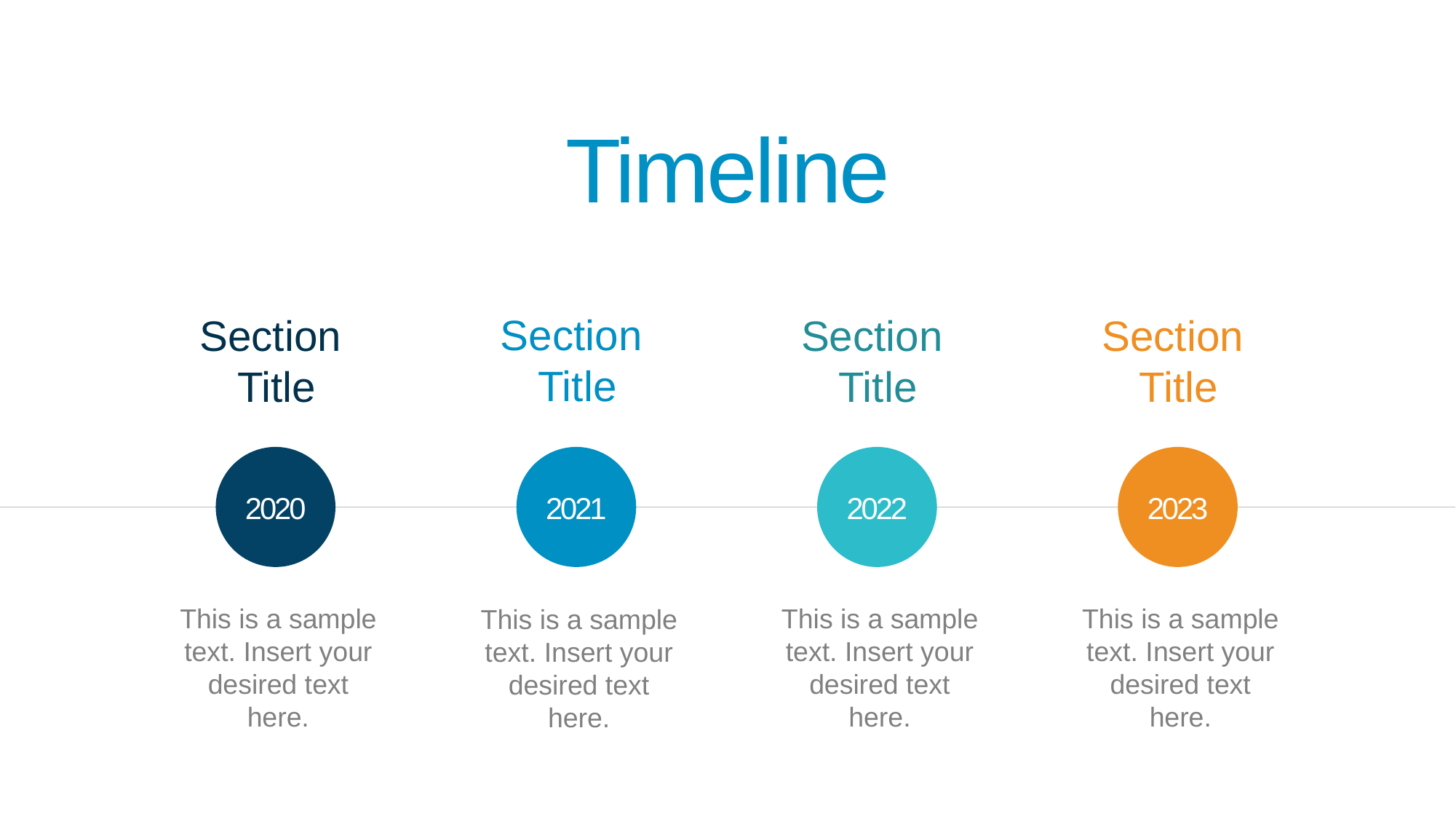

Timeline
Section
Title
Section
Title
Section
Title
Section
Title
2020
2021
2022
2023
This is a sample text. Insert your desired text here.
This is a sample text. Insert your desired text here.
This is a sample text. Insert your desired text here.
This is a sample text. Insert your desired text here.